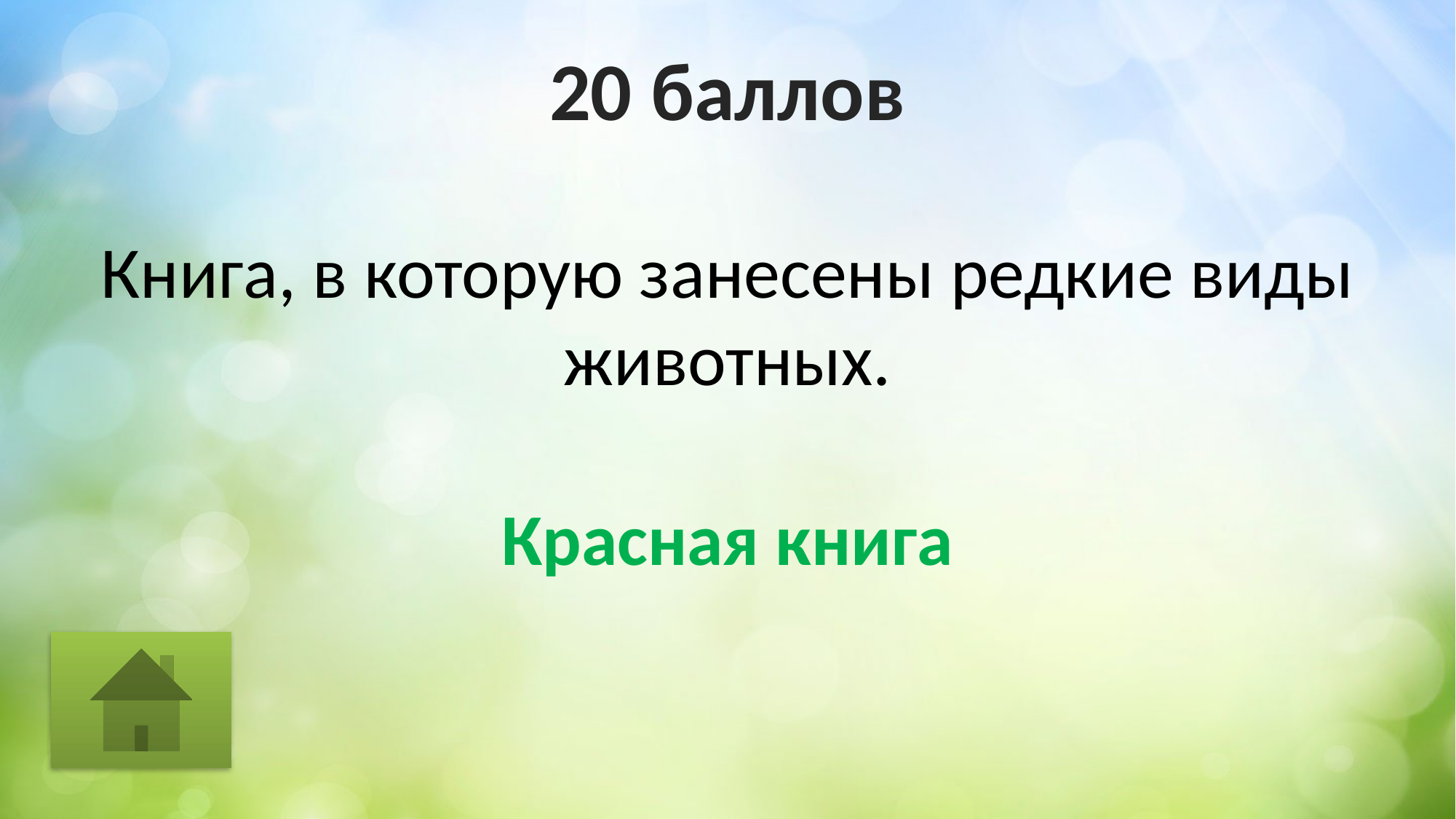

# 20 баллов
Книга, в которую занесены редкие виды животных.
Красная книга